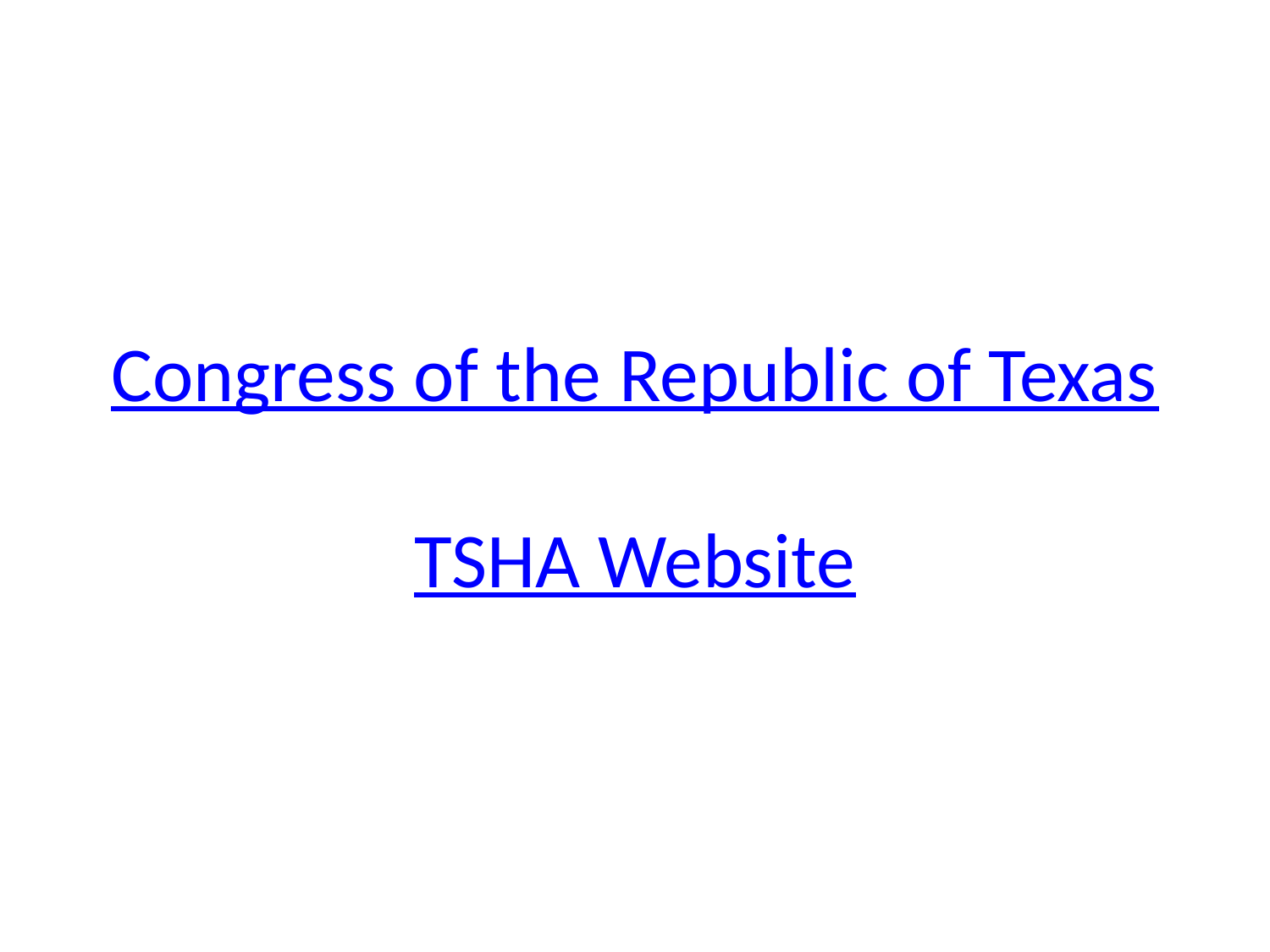

# Congress of the Republic of Texas TSHA Website